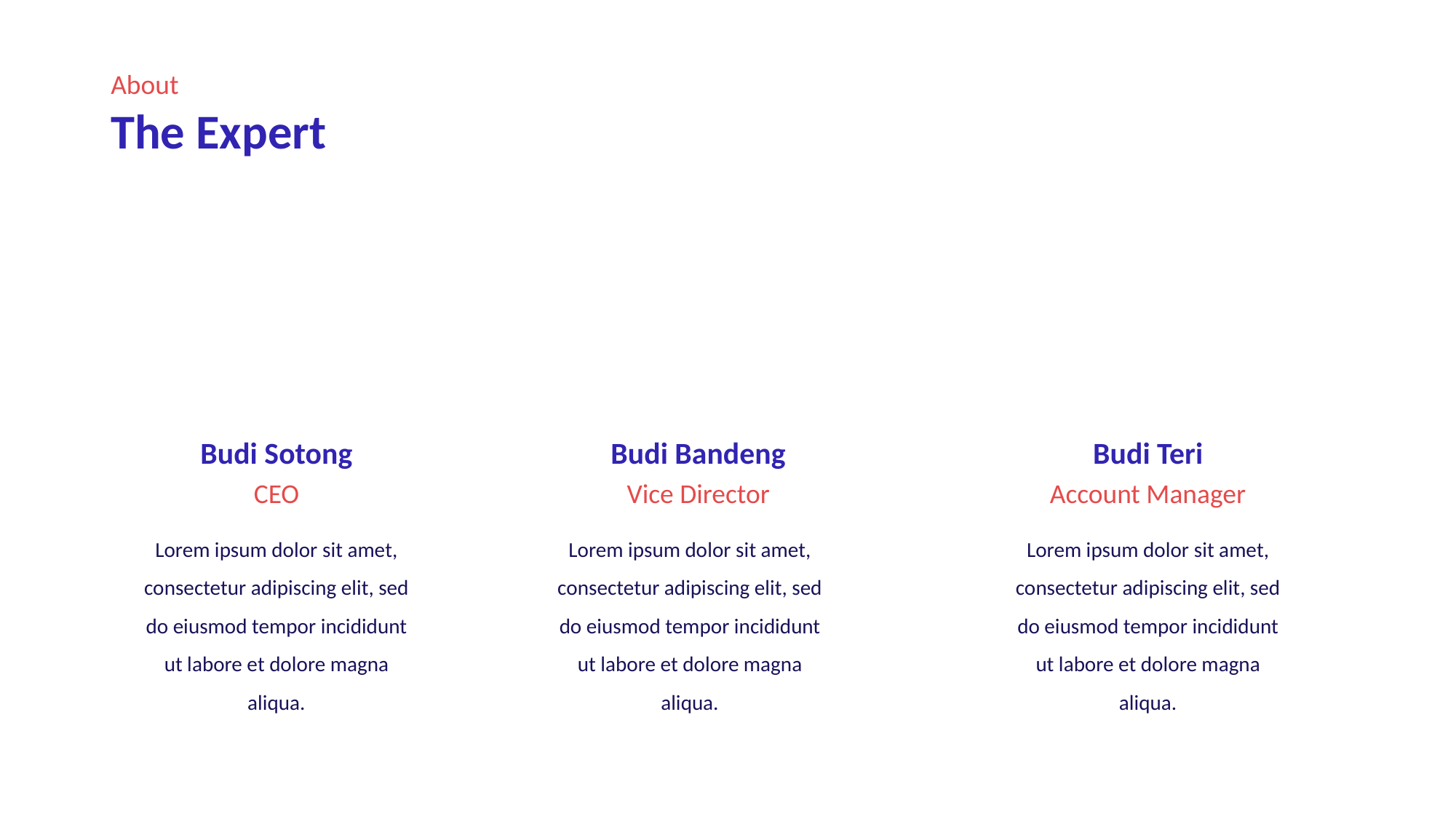

About
The Expert

Budi Sotong
Budi Bandeng
Budi Teri
CEO
Vice Director
Account Manager
Lorem ipsum dolor sit amet, consectetur adipiscing elit, sed do eiusmod tempor incididunt ut labore et dolore magna aliqua.
Lorem ipsum dolor sit amet, consectetur adipiscing elit, sed do eiusmod tempor incididunt ut labore et dolore magna aliqua.
Lorem ipsum dolor sit amet, consectetur adipiscing elit, sed do eiusmod tempor incididunt ut labore et dolore magna aliqua.